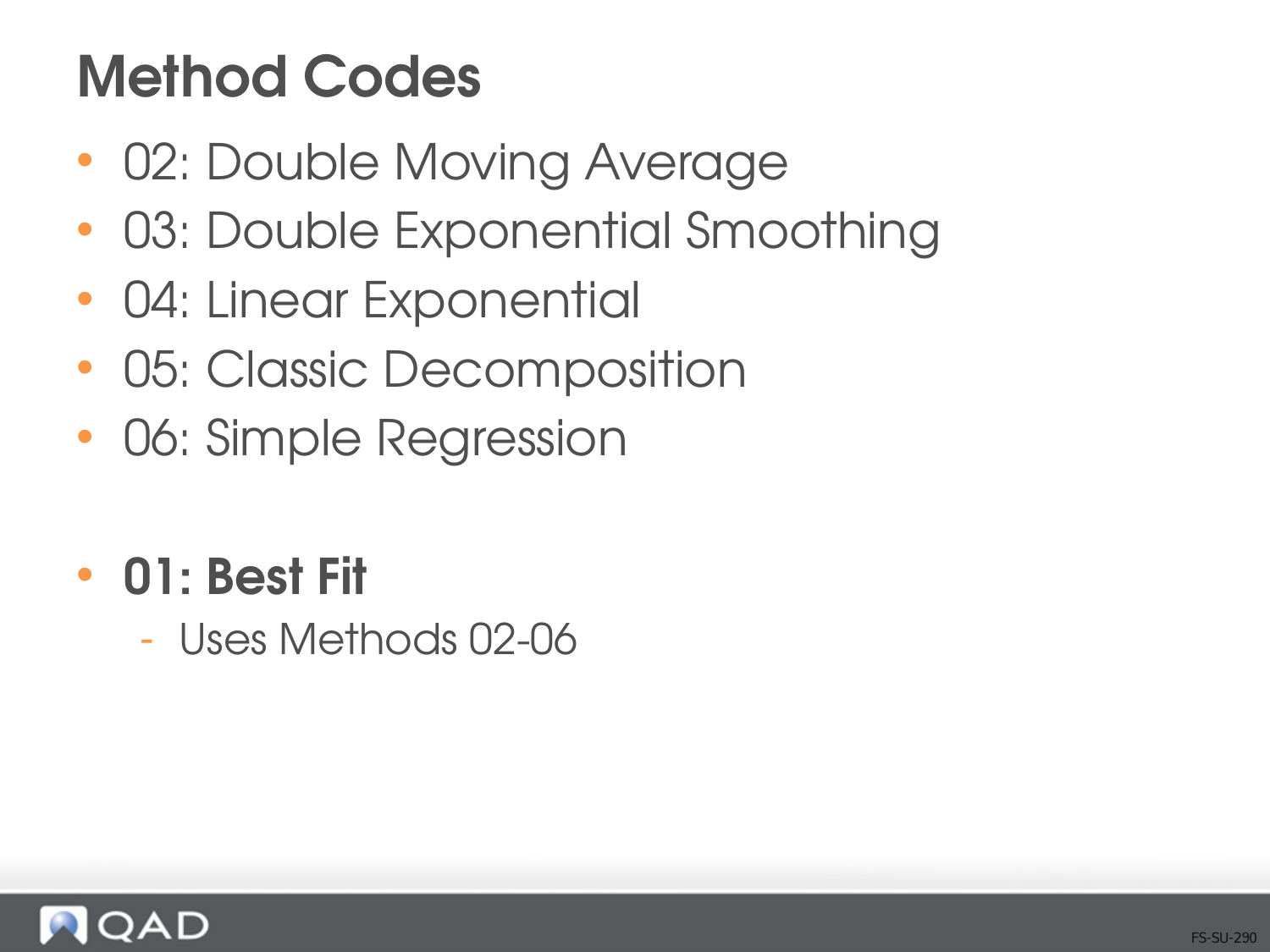

# Method Codes
02: Double Moving Average
03: Double Exponential Smoothing
04: Linear Exponential
05: Classic Decomposition
06: Simple Regression

01: Best Fit
Uses Methods 02-06
FS-SU-290